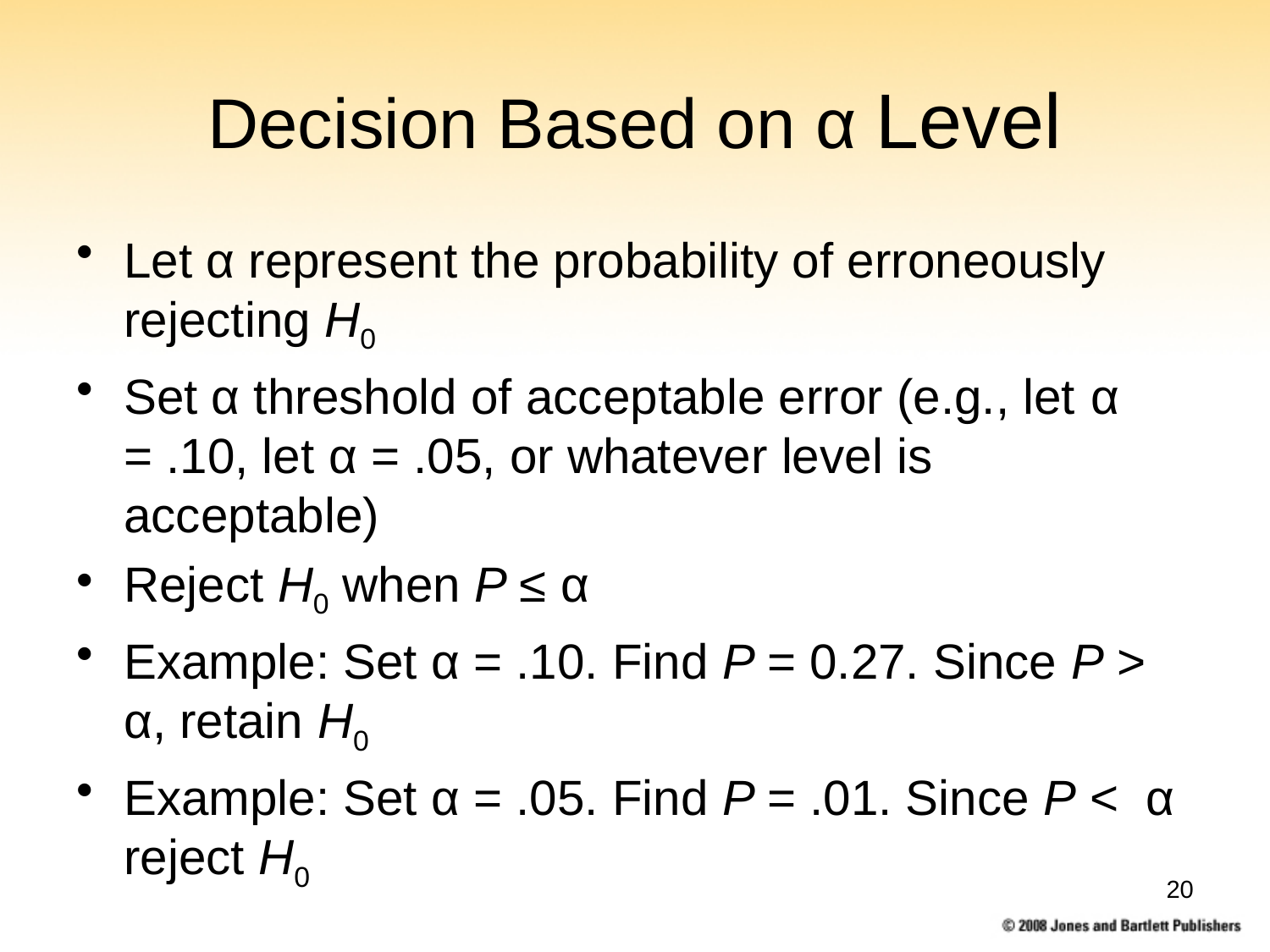

# Decision Based on α Level
Let α represent the probability of erroneously rejecting H0
Set α threshold of acceptable error (e.g., let α = .10, let α = .05, or whatever level is acceptable)
Reject H0 when P ≤ α
Example: Set α = .10. Find P = 0.27. Since P >  α, retain H0
Example: Set α = .05. Find P = .01. Since P <  α reject H0
20